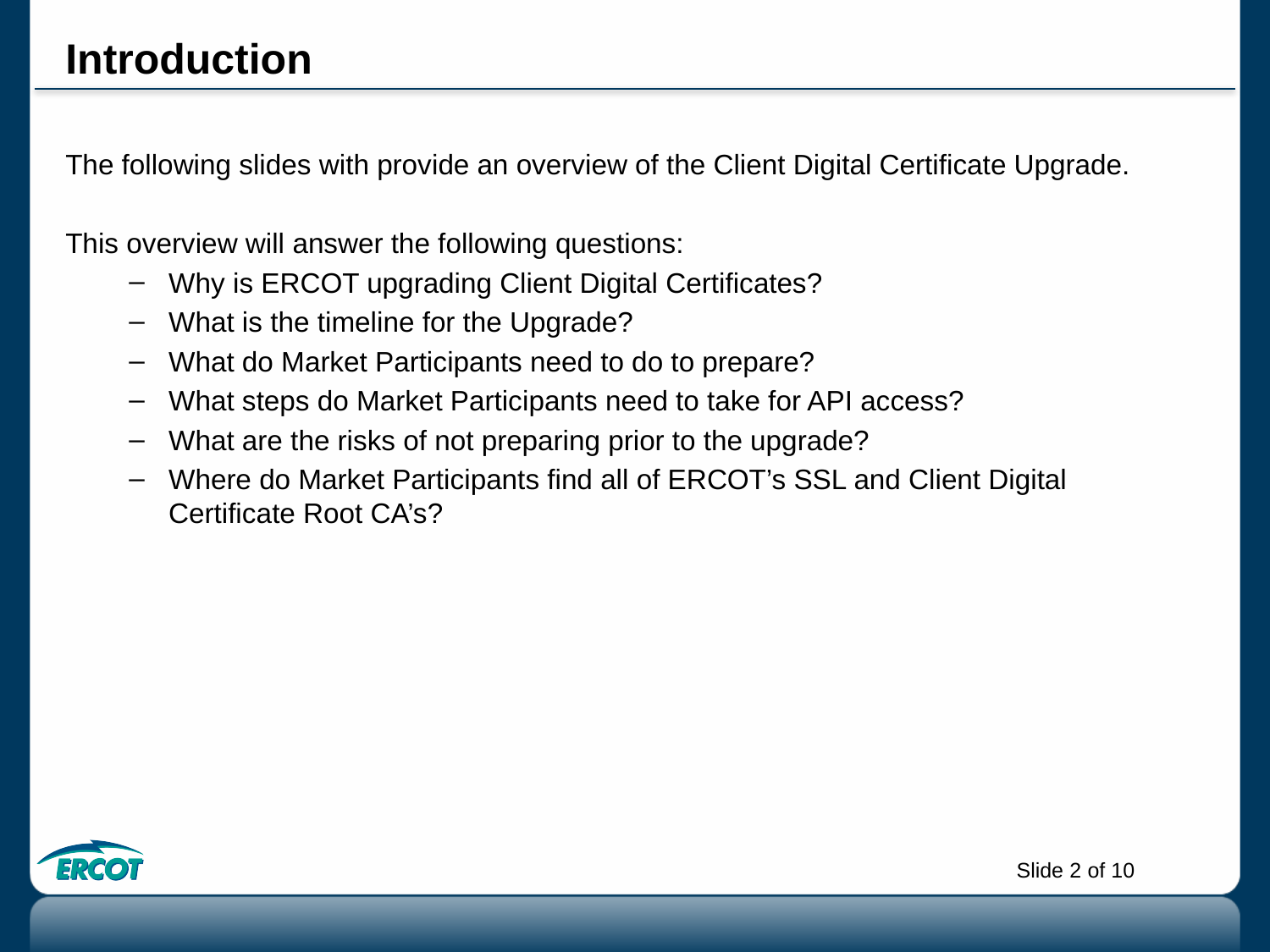

# Introduction
The following slides with provide an overview of the Client Digital Certificate Upgrade.

This overview will answer the following questions:
Why is ERCOT upgrading Client Digital Certificates?
What is the timeline for the Upgrade?
What do Market Participants need to do to prepare?
What steps do Market Participants need to take for API access?
What are the risks of not preparing prior to the upgrade?
Where do Market Participants find all of ERCOT’s SSL and Client Digital Certificate Root CA’s?